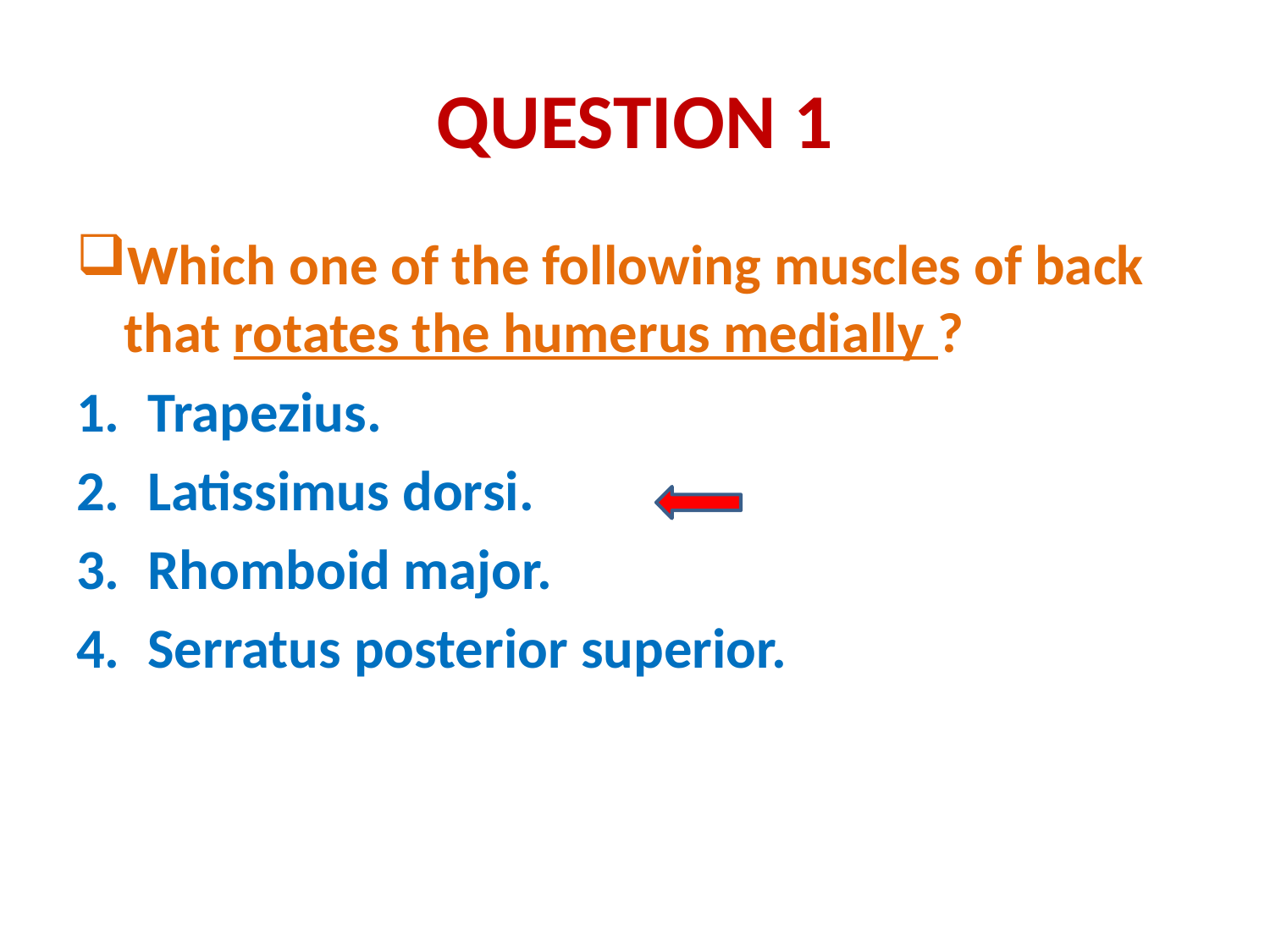

# QUESTION 1
Which one of the following muscles of back that rotates the humerus medially ?
Trapezius.
Latissimus dorsi.
Rhomboid major.
Serratus posterior superior.